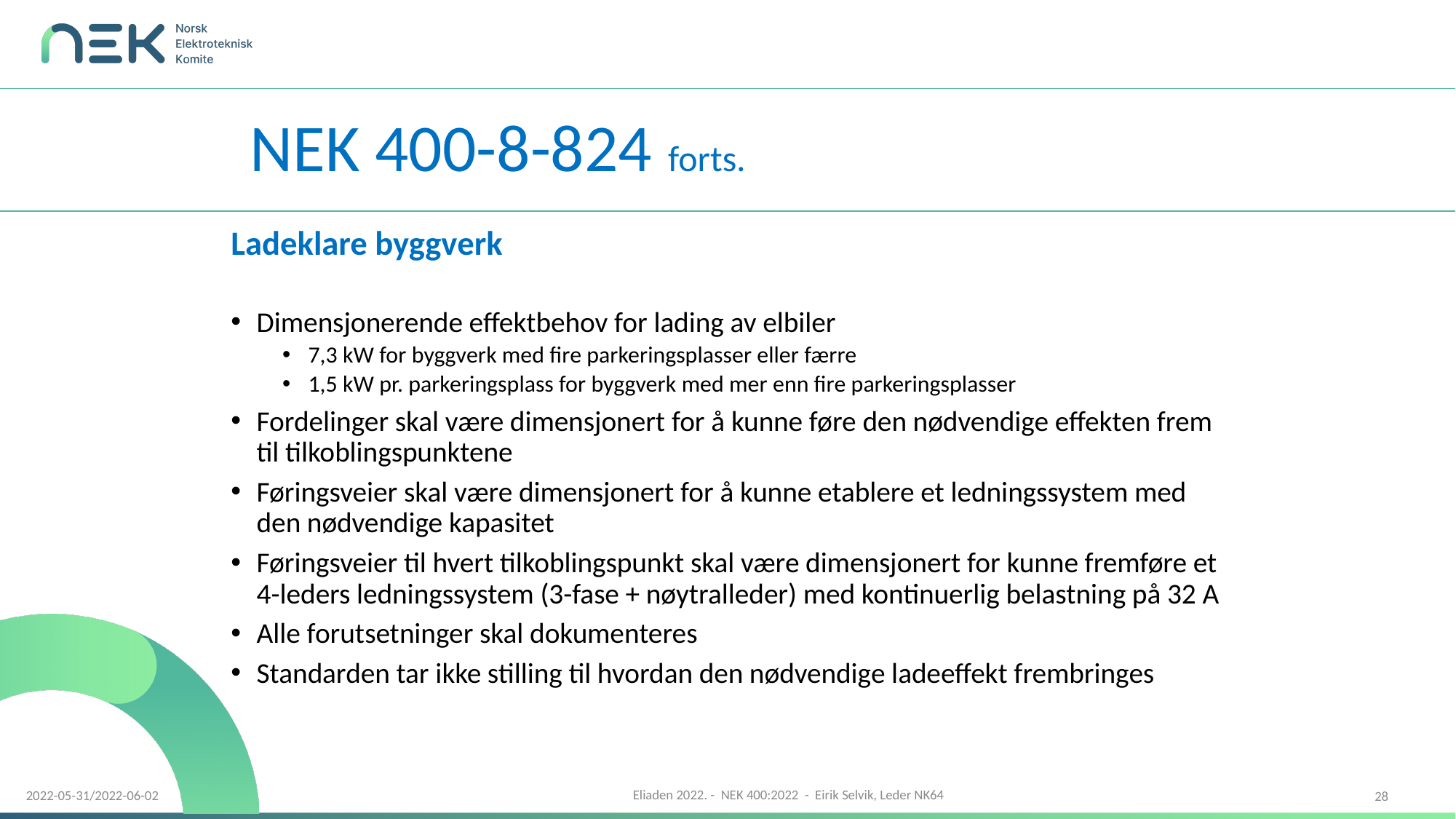

# NEK 400-8-824 forts.
Ladeklare byggverk

Dimensjonerende effektbehov for lading av elbiler
7,3 kW for byggverk med fire parkeringsplasser eller færre
1,5 kW pr. parkeringsplass for byggverk med mer enn fire parkeringsplasser
Fordelinger skal være dimensjonert for å kunne føre den nødvendige effekten frem til tilkoblingspunktene
Føringsveier skal være dimensjonert for å kunne etablere et ledningssystem med den nødvendige kapasitet
Føringsveier til hvert tilkoblingspunkt skal være dimensjonert for kunne fremføre et 4-leders ledningssystem (3-fase + nøytralleder) med kontinuerlig belastning på 32 A
Alle forutsetninger skal dokumenteres
Standarden tar ikke stilling til hvordan den nødvendige ladeeffekt frembringes
28
2022-05-31/2022-06-02
Eliaden 2022. -  NEK 400:2022  -  Eirik Selvik, Leder NK64